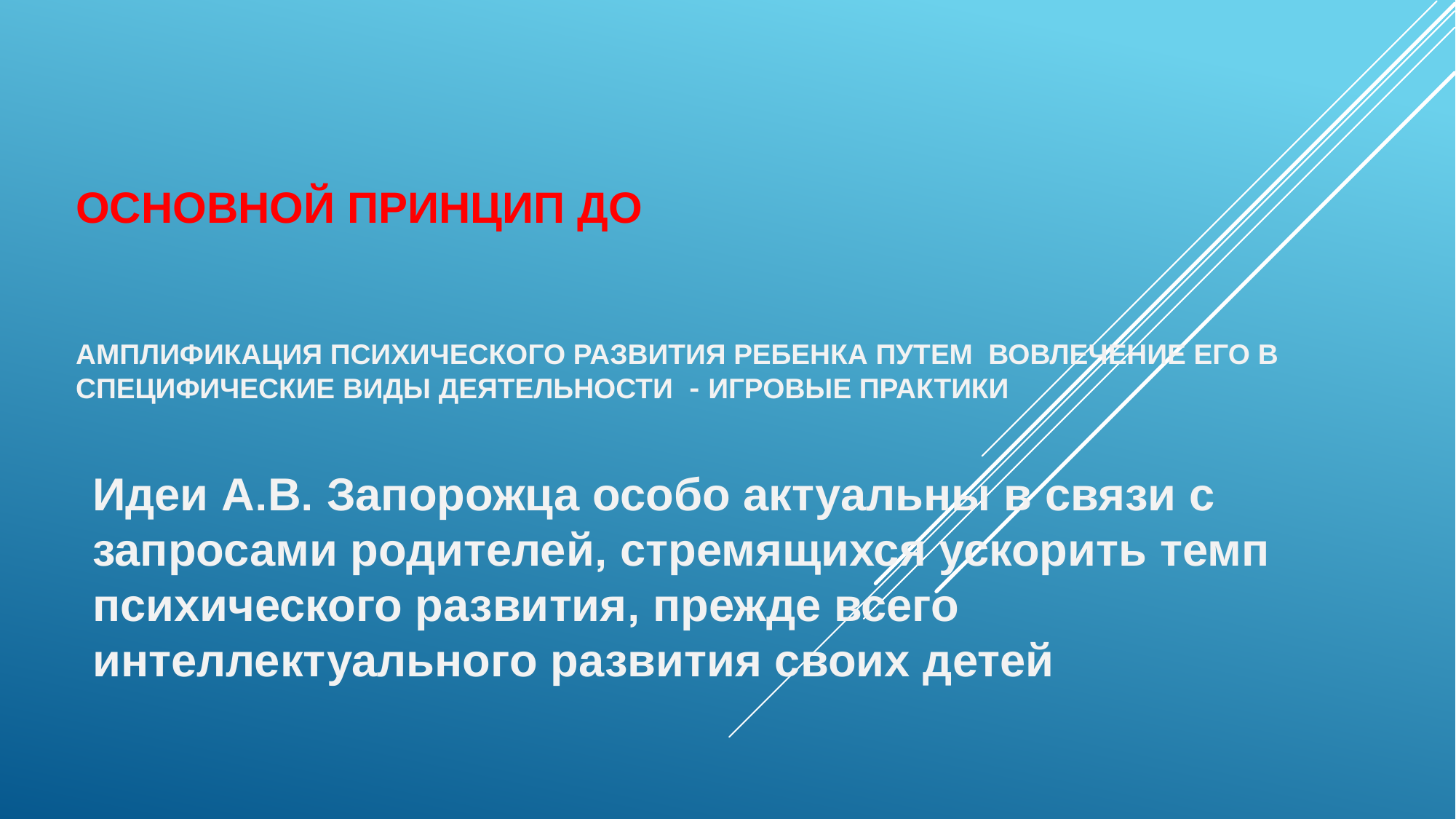

# Основной принцип ДО амплификация психического развития ребенка путем  вовлечение его в специфические виды деятельности  - игровые практики
Идеи А.В. Запорожца особо актуальны в связи с запросами родителей, стремящихся ускорить темп психического развития, прежде всего интеллектуального развития своих детей